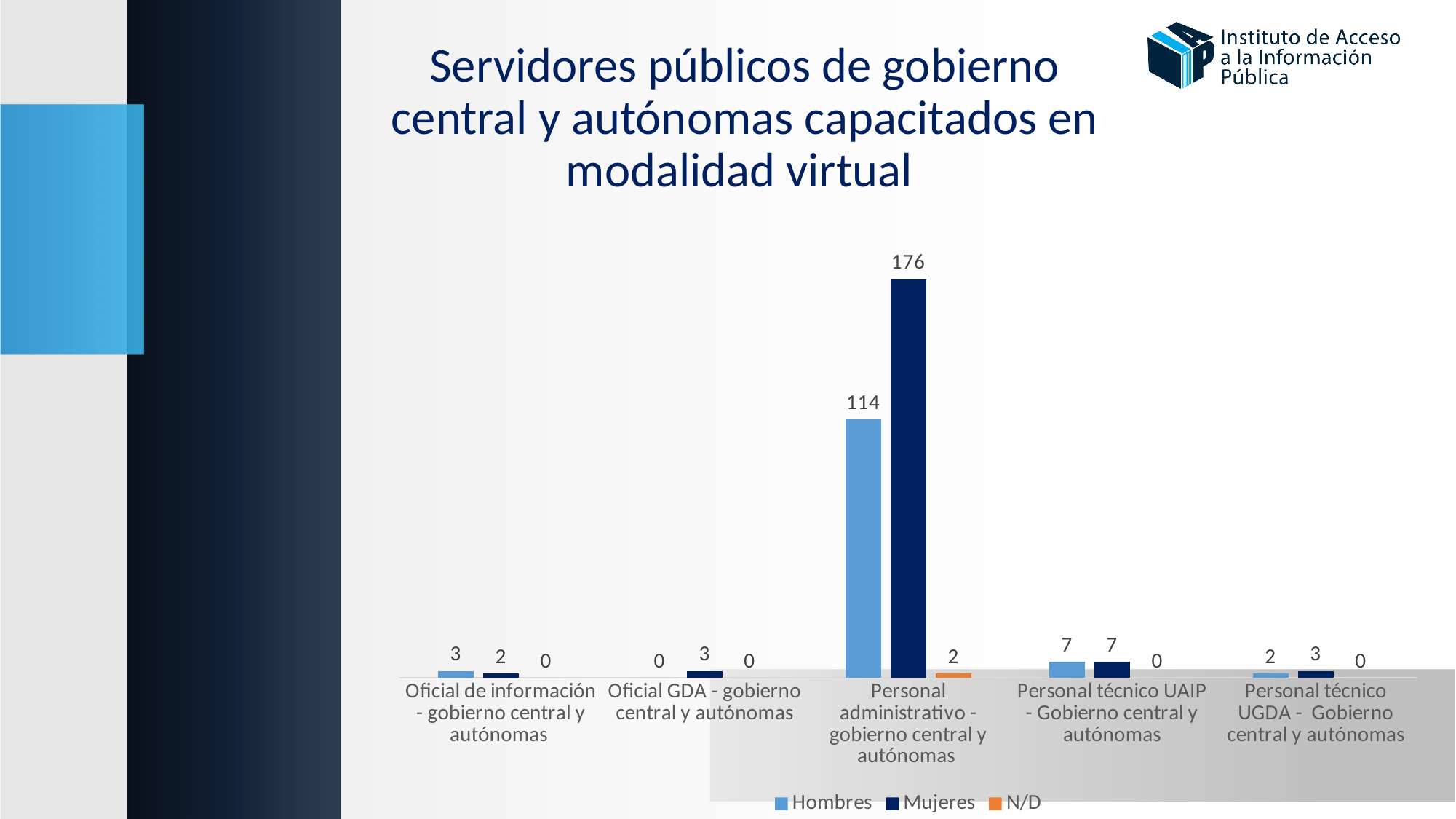

Servidores públicos de gobierno central y autónomas capacitados en modalidad virtual

### Chart

| Category | Hombres | Mujeres | N/D |
|---|---|---|---|
| Oficial de información - gobierno central y autónomas  | 3.0 | 2.0 | 0.0 |
| Oficial GDA - gobierno central y autónomas | 0.0 | 3.0 | 0.0 |
| Personal administrativo - gobierno central y autónomas  | 114.0 | 176.0 | 2.0 |
| Personal técnico UAIP - Gobierno central y autónomas | 7.0 | 7.0 | 0.0 |
| Personal técnico UGDA -  Gobierno central y autónomas | 2.0 | 3.0 | 0.0 |